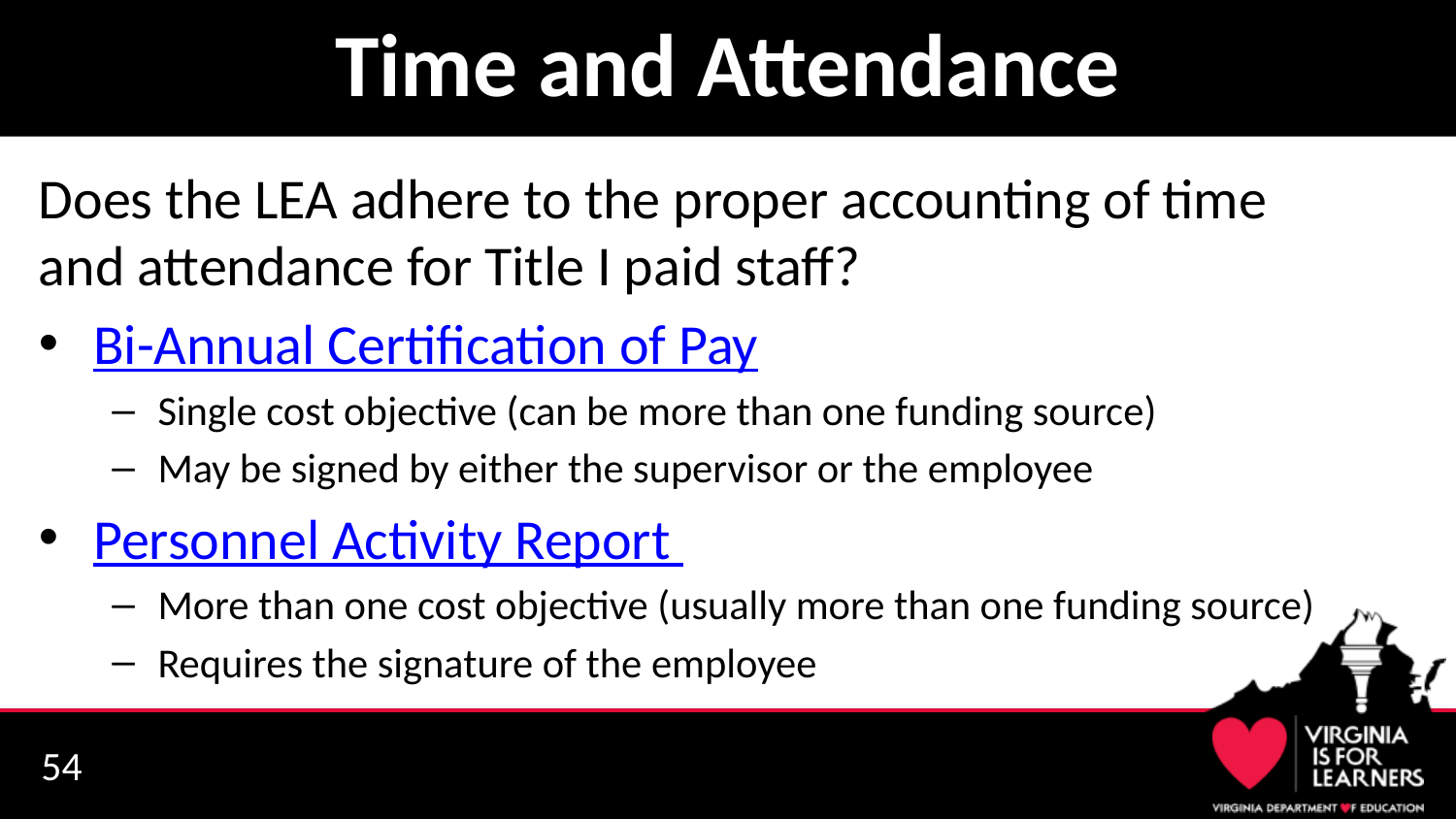

# Time and Attendance
Does the LEA adhere to the proper accounting of time and attendance for Title I paid staff?
Bi-Annual Certification of Pay
Single cost objective (can be more than one funding source)
May be signed by either the supervisor or the employee
Personnel Activity Report
More than one cost objective (usually more than one funding source)
Requires the signature of the employee